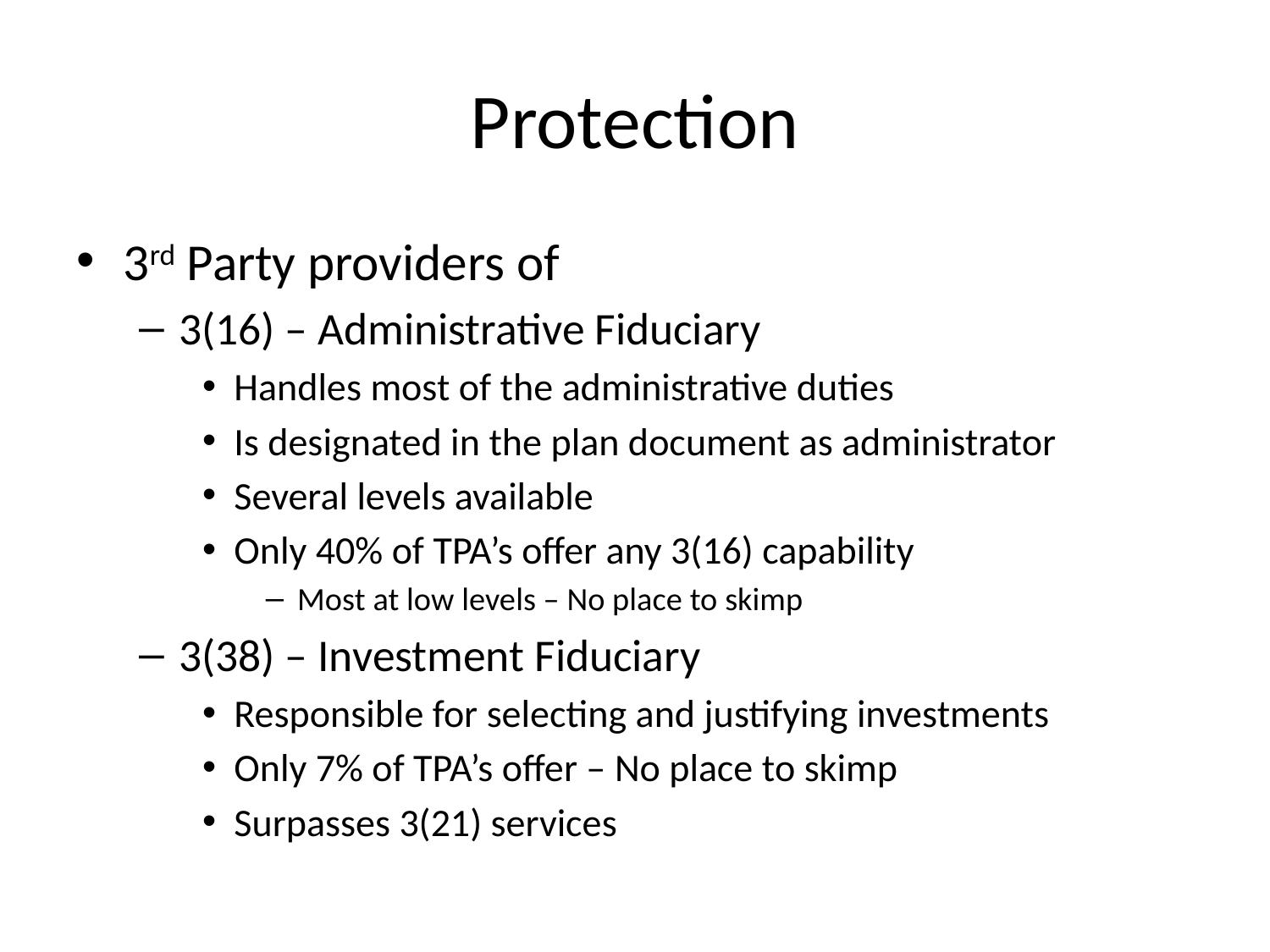

# Protection
3rd Party providers of
3(16) – Administrative Fiduciary
Handles most of the administrative duties
Is designated in the plan document as administrator
Several levels available
Only 40% of TPA’s offer any 3(16) capability
Most at low levels – No place to skimp
3(38) – Investment Fiduciary
Responsible for selecting and justifying investments
Only 7% of TPA’s offer – No place to skimp
Surpasses 3(21) services